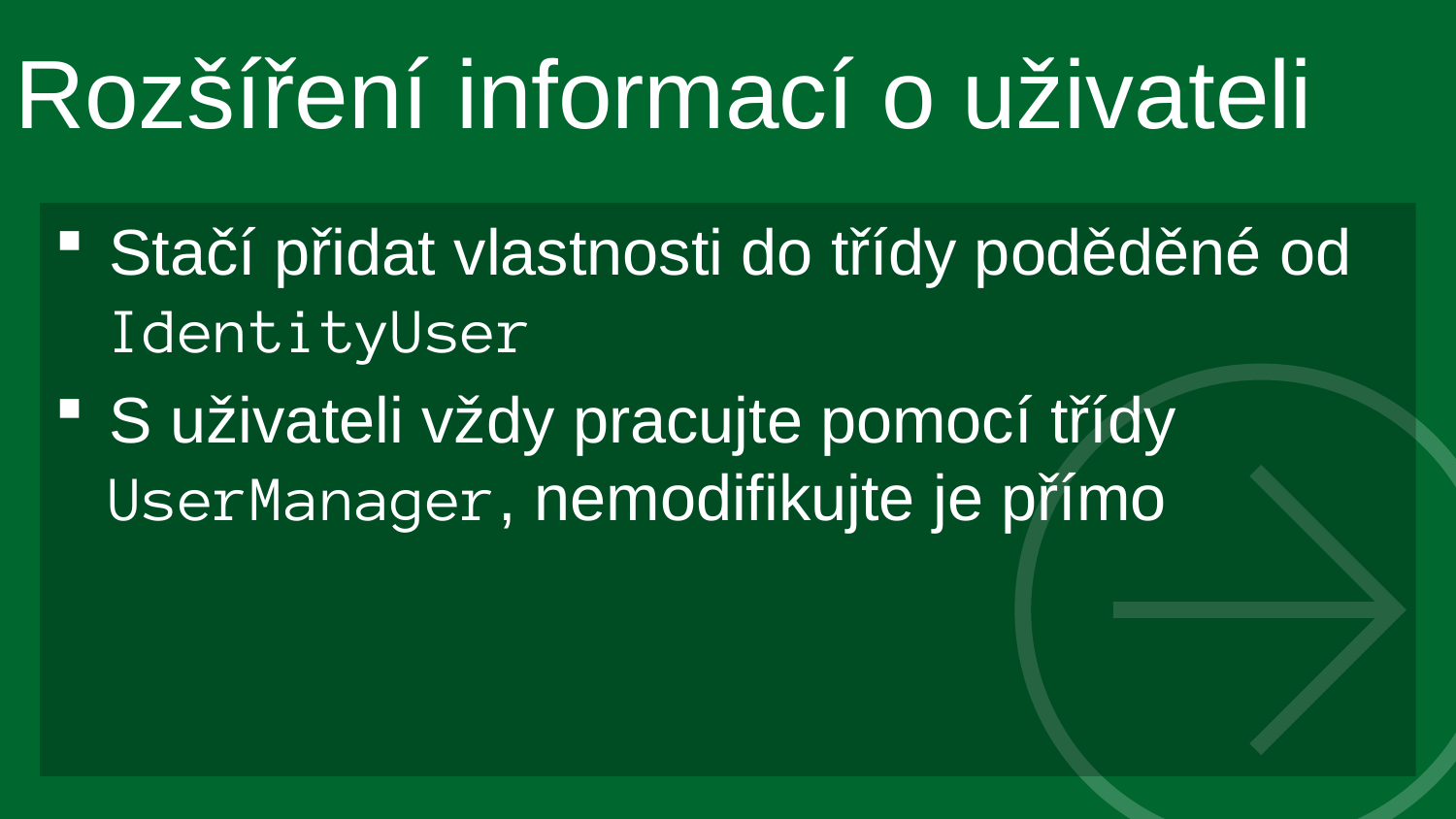

# Rozšíření informací o uživateli
Stačí přidat vlastnosti do třídy poděděné od IdentityUser
S uživateli vždy pracujte pomocí třídy UserManager, nemodifikujte je přímo